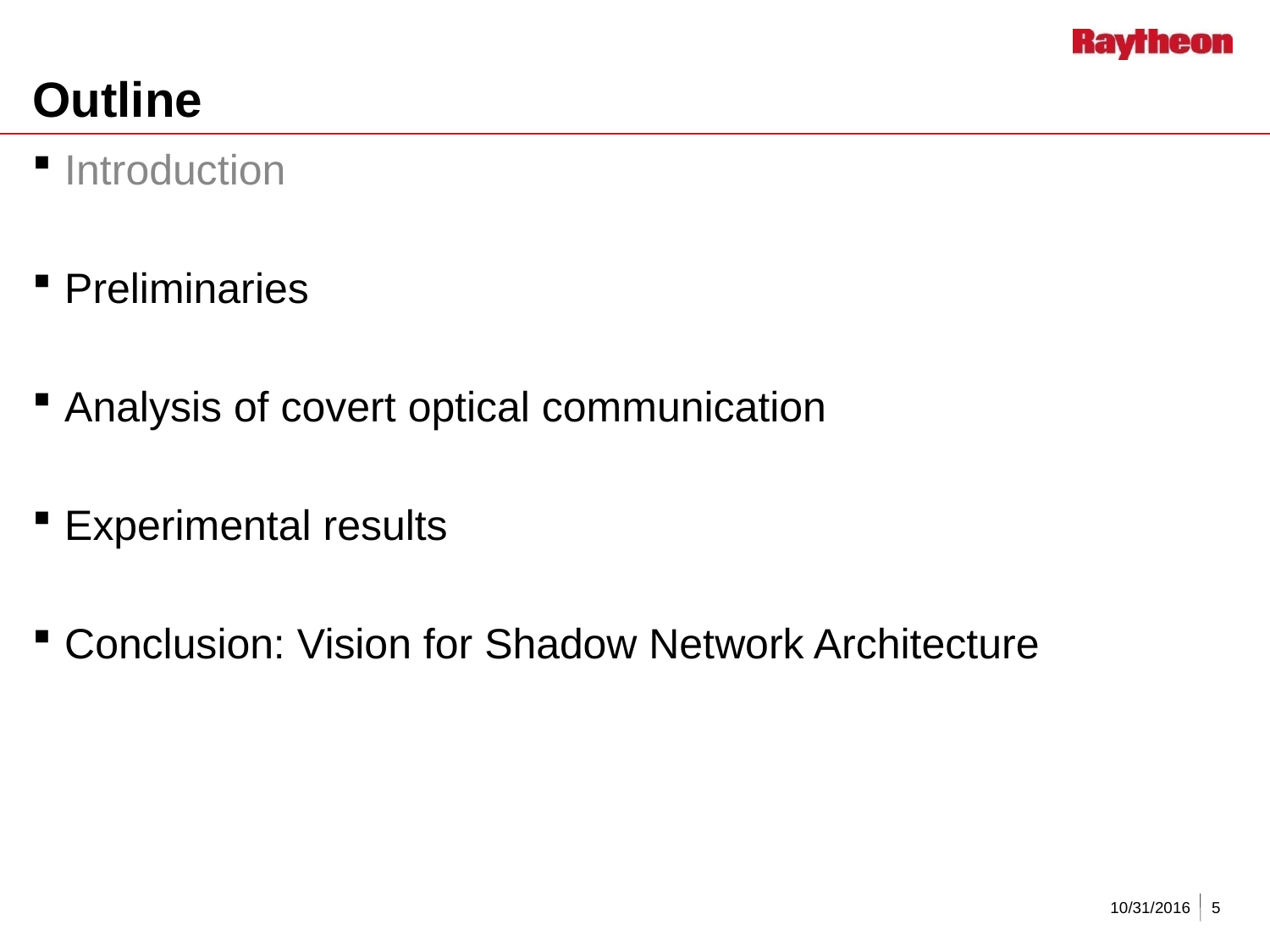

# Outline
Introduction

Preliminaries

Analysis of covert optical communication

Experimental results

Conclusion: Vision for Shadow Network Architecture
10/31/2016
5